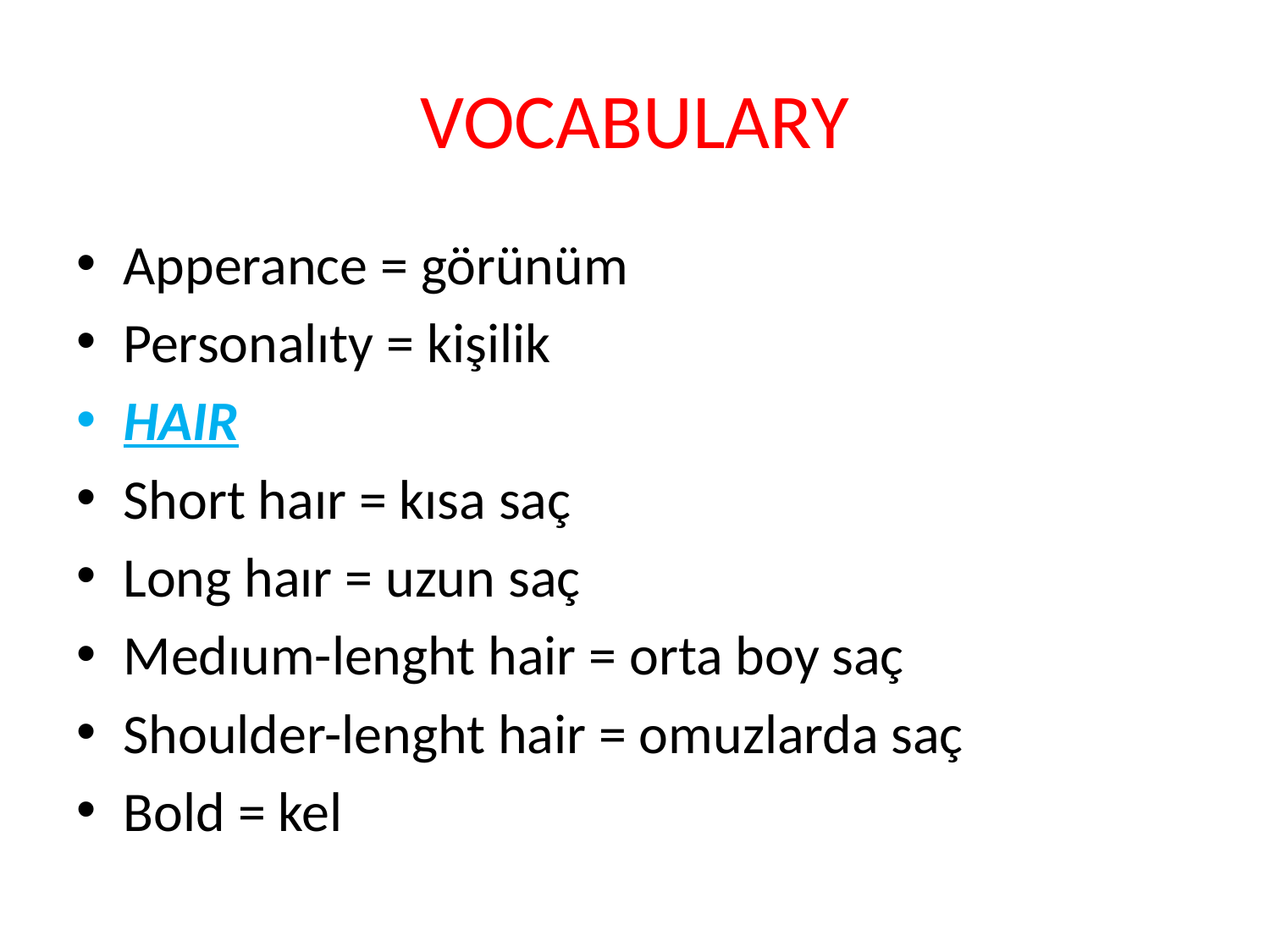

# VOCABULARY
Apperance = görünüm
Personalıty = kişilik
HAIR
Short haır = kısa saç
Long haır = uzun saç
Medıum-lenght hair = orta boy saç
Shoulder-lenght hair = omuzlarda saç
Bold = kel